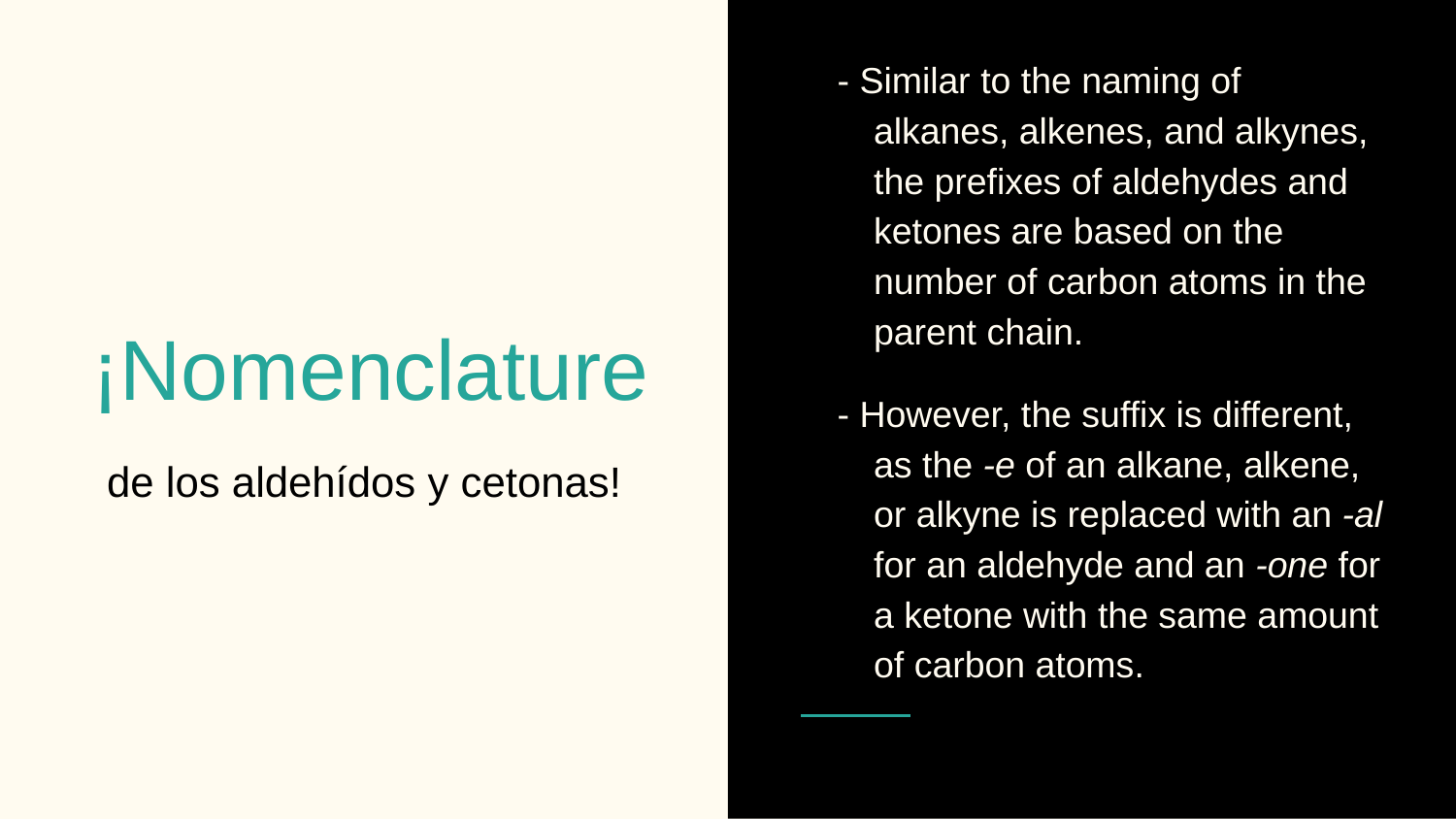

- Similar to the naming of alkanes, alkenes, and alkynes, the prefixes of aldehydes and ketones are based on the number of carbon atoms in the parent chain.
- However, the suffix is different, as the -e of an alkane, alkene, or alkyne is replaced with an -al for an aldehyde and an -one for a ketone with the same amount of carbon atoms.

# ¡Nomenclature
de los aldehídos y cetonas!